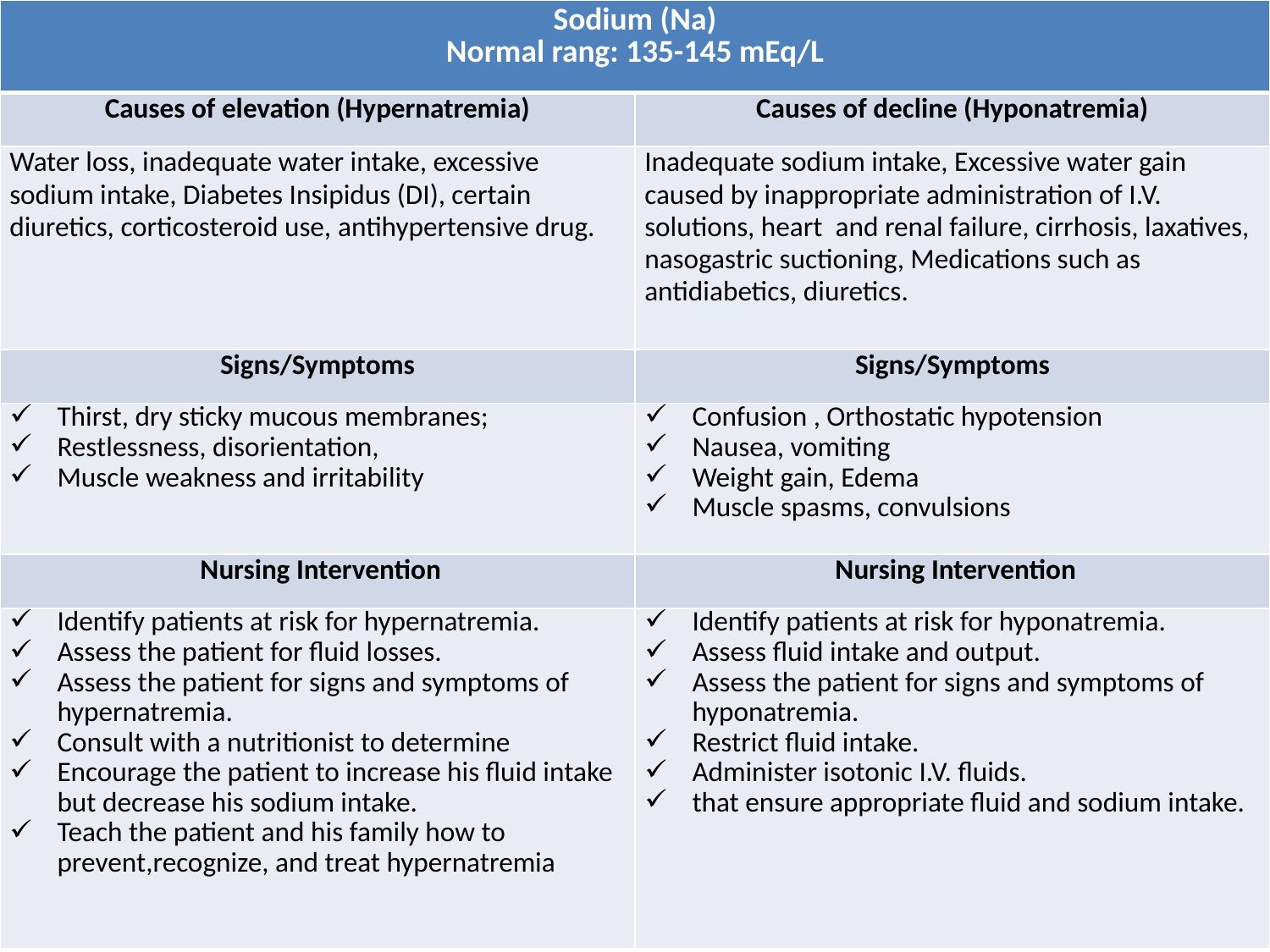

| Sodium (Na) Normal rang: 135-145 mEq/L |  |
| --- | --- |
| Causes of elevation (Hypernatremia) | Causes of decline (Hyponatremia) |
| Water loss, inadequate water intake, excessive sodium intake, Diabetes Insipidus (DI), certain diuretics, corticosteroid use, antihypertensive drug. | Inadequate sodium intake, Excessive water gain caused by inappropriate administration of I.V. solutions, heart and renal failure, cirrhosis, laxatives, nasogastric suctioning, Medications such as antidiabetics, diuretics. |
| Signs/Symptoms | Signs/Symptoms |
| Thirst, dry sticky mucous membranes; Restlessness, disorientation, Muscle weakness and irritability | Confusion , Orthostatic hypotension Nausea, vomiting Weight gain, Edema Muscle spasms, convulsions |
| Nursing Intervention | Nursing Intervention |
| Identify patients at risk for hypernatremia. Assess the patient for fluid losses. Assess the patient for signs and symptoms of hypernatremia. Consult with a nutritionist to determine Encourage the patient to increase his fluid intake but decrease his sodium intake. Teach the patient and his family how to prevent,recognize, and treat hypernatremia | Identify patients at risk for hyponatremia. Assess fluid intake and output. Assess the patient for signs and symptoms of hyponatremia. Restrict fluid intake. Administer isotonic I.V. fluids. that ensure appropriate fluid and sodium intake. |
#